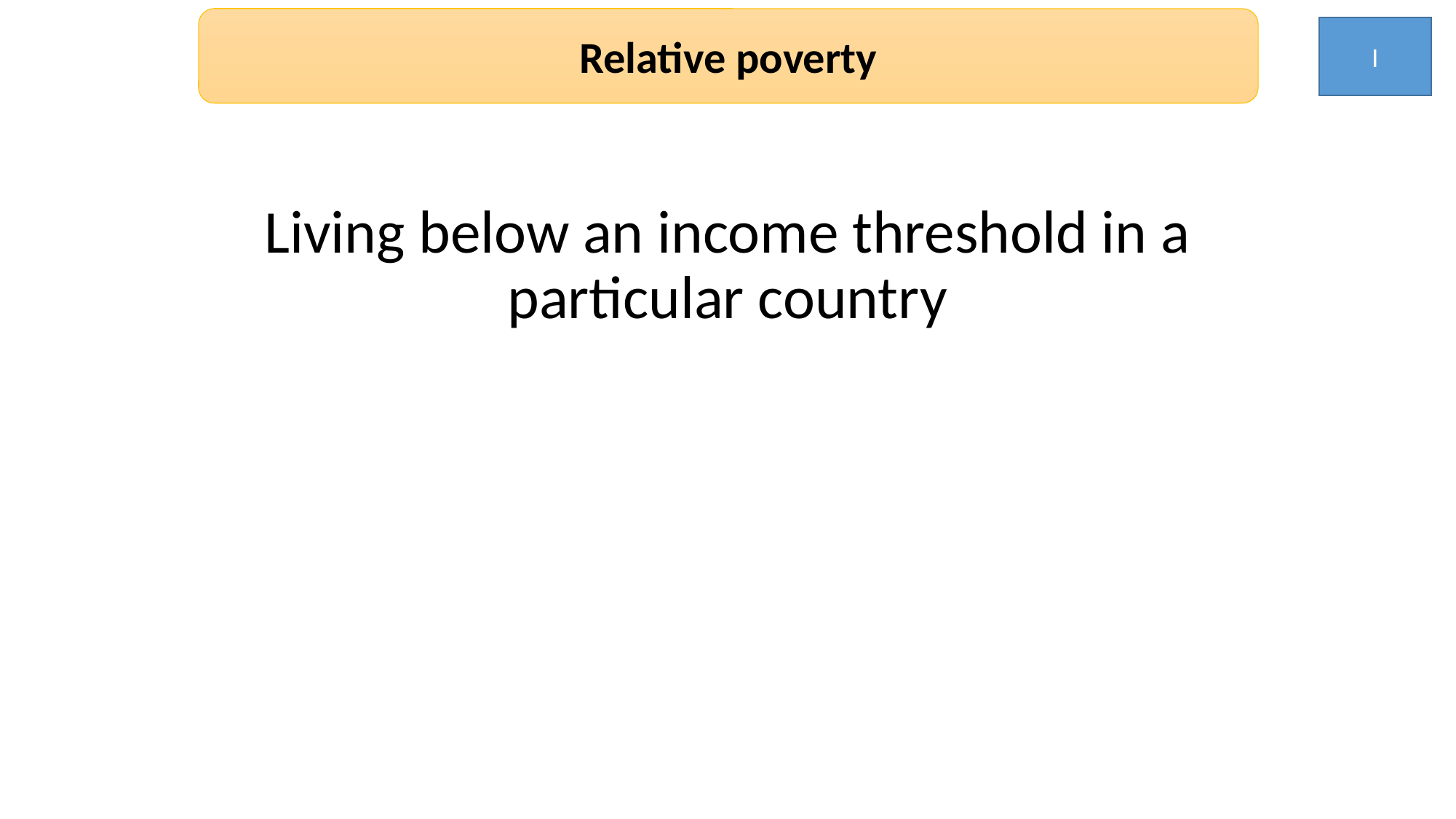

Relative poverty
I
Living below an income threshold in a particular country